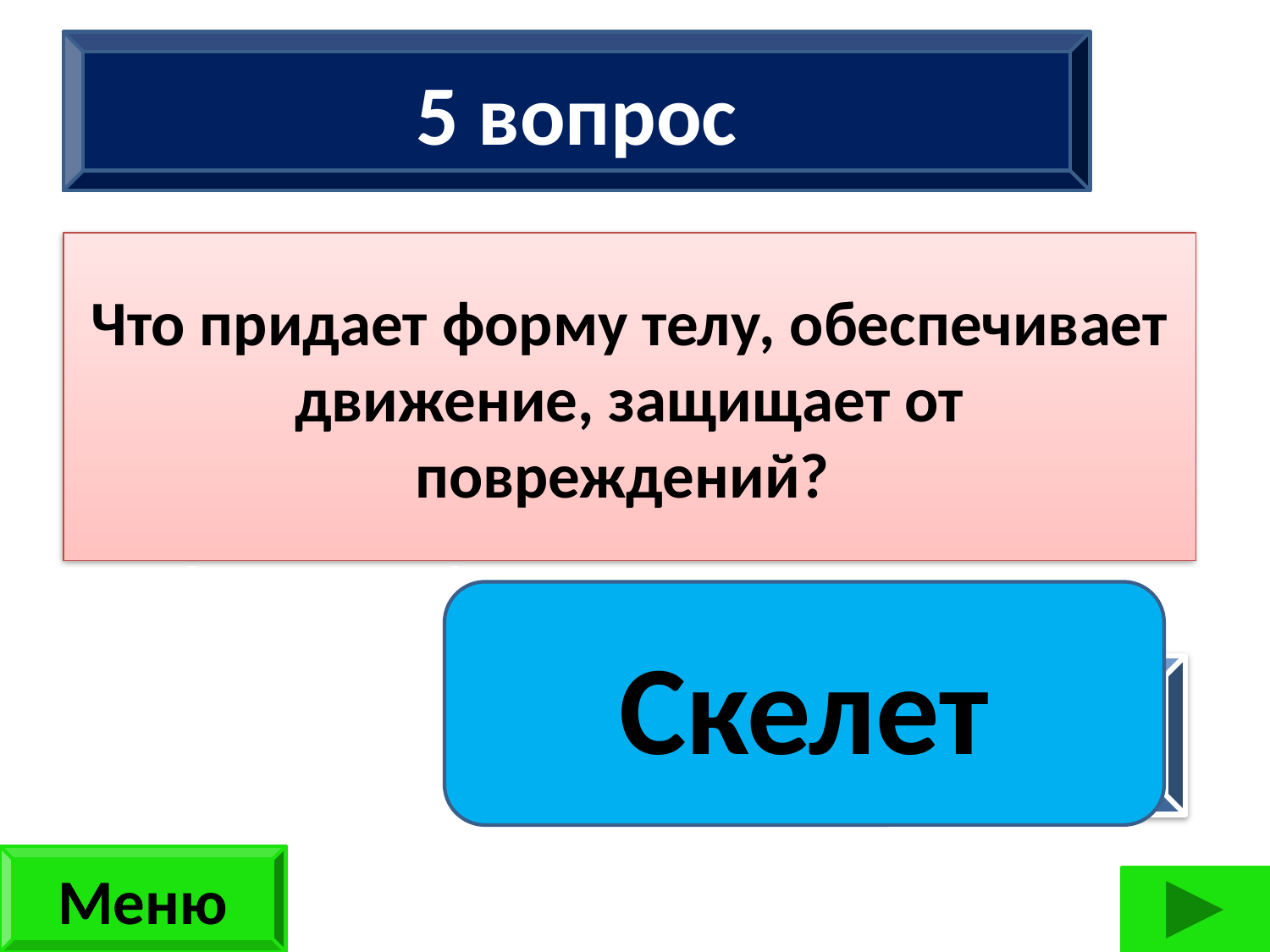

5 вопрос
Что придает форму телу, обеспечивает движение, защищает от повреждений?
Сколько ног имеют 2 жука, 3 паука, 2 ужа, 3 чижа? (42 ноги)
Скелет
ответ
Меню